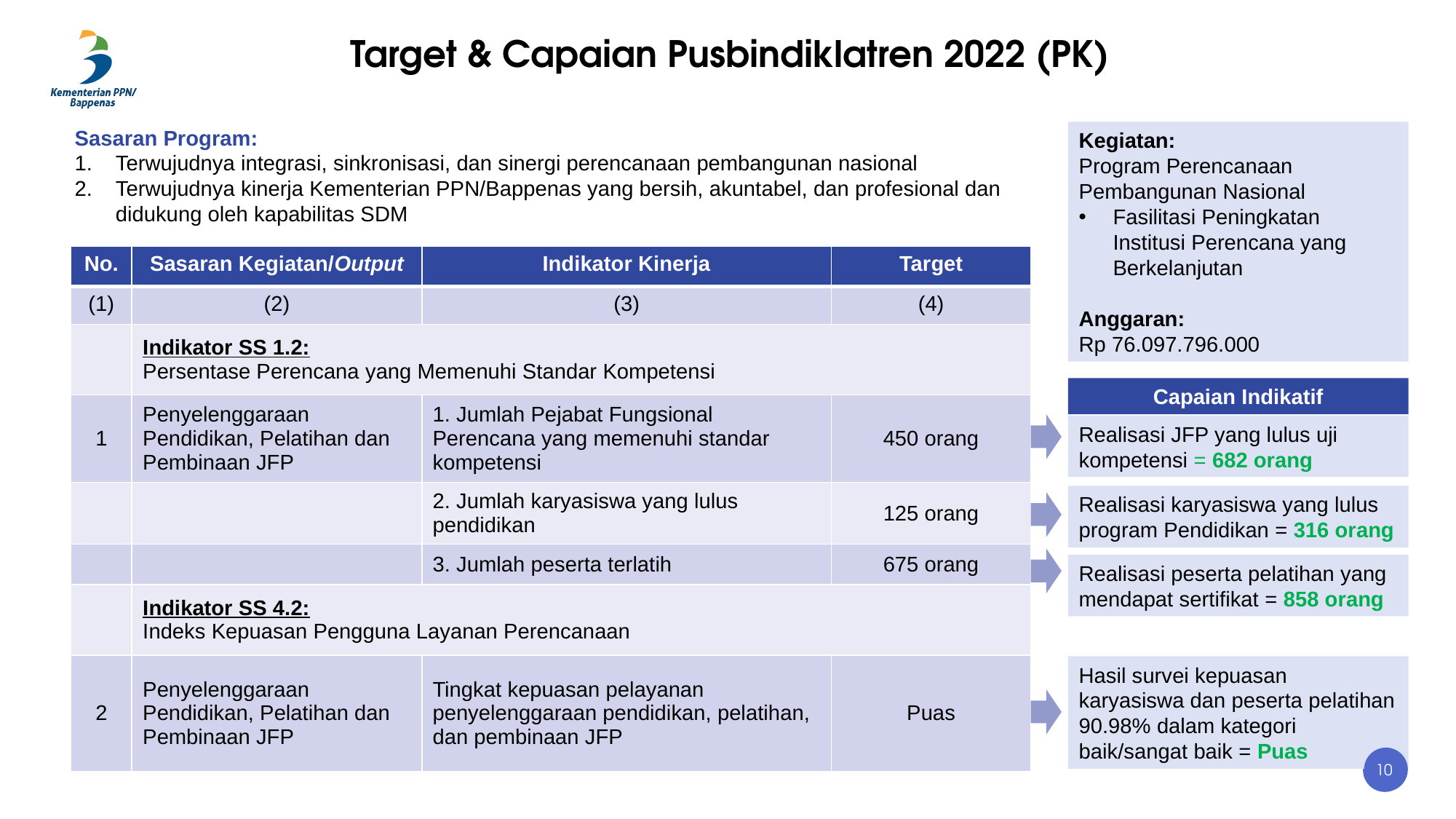

# Target & Capaian Pusbindiklatren 2022 (PK)
Sasaran Program:
Terwujudnya integrasi, sinkronisasi, dan sinergi perencanaan pembangunan nasional
Terwujudnya kinerja Kementerian PPN/Bappenas yang bersih, akuntabel, dan profesional dan didukung oleh kapabilitas SDM
Kegiatan:
Program Perencanaan Pembangunan Nasional
Fasilitasi Peningkatan Institusi Perencana yang Berkelanjutan

Anggaran:
Rp 76.097.796.000
| No. | Sasaran Kegiatan/Output | Indikator Kinerja | Target |
| --- | --- | --- | --- |
| (1) | (2) | (3) | (4) |
|  | Indikator SS 1.2: Persentase Perencana yang Memenuhi Standar Kompetensi |  |  |
| 1 | Penyelenggaraan Pendidikan, Pelatihan dan Pembinaan JFP | 1. Jumlah Pejabat Fungsional Perencana yang memenuhi standar kompetensi | 450 orang |
|  |  | 2. Jumlah karyasiswa yang lulus pendidikan | 125 orang |
|  |  | 3. Jumlah peserta terlatih | 675 orang |
|  | Indikator SS 4.2: Indeks Kepuasan Pengguna Layanan Perencanaan |  |  |
| 2 | Penyelenggaraan Pendidikan, Pelatihan dan Pembinaan JFP | Tingkat kepuasan pelayanan penyelenggaraan pendidikan, pelatihan, dan pembinaan JFP | Puas |
Capaian Indikatif

Realisasi JFP yang lulus uji kompetensi = 682 orang
Realisasi karyasiswa yang lulus program Pendidikan = 316 orang

Realisasi peserta pelatihan yang mendapat sertifikat = 858 orang
Hasil survei kepuasan karyasiswa dan peserta pelatihan 90.98% dalam kategori baik/sangat baik = Puas

10

10